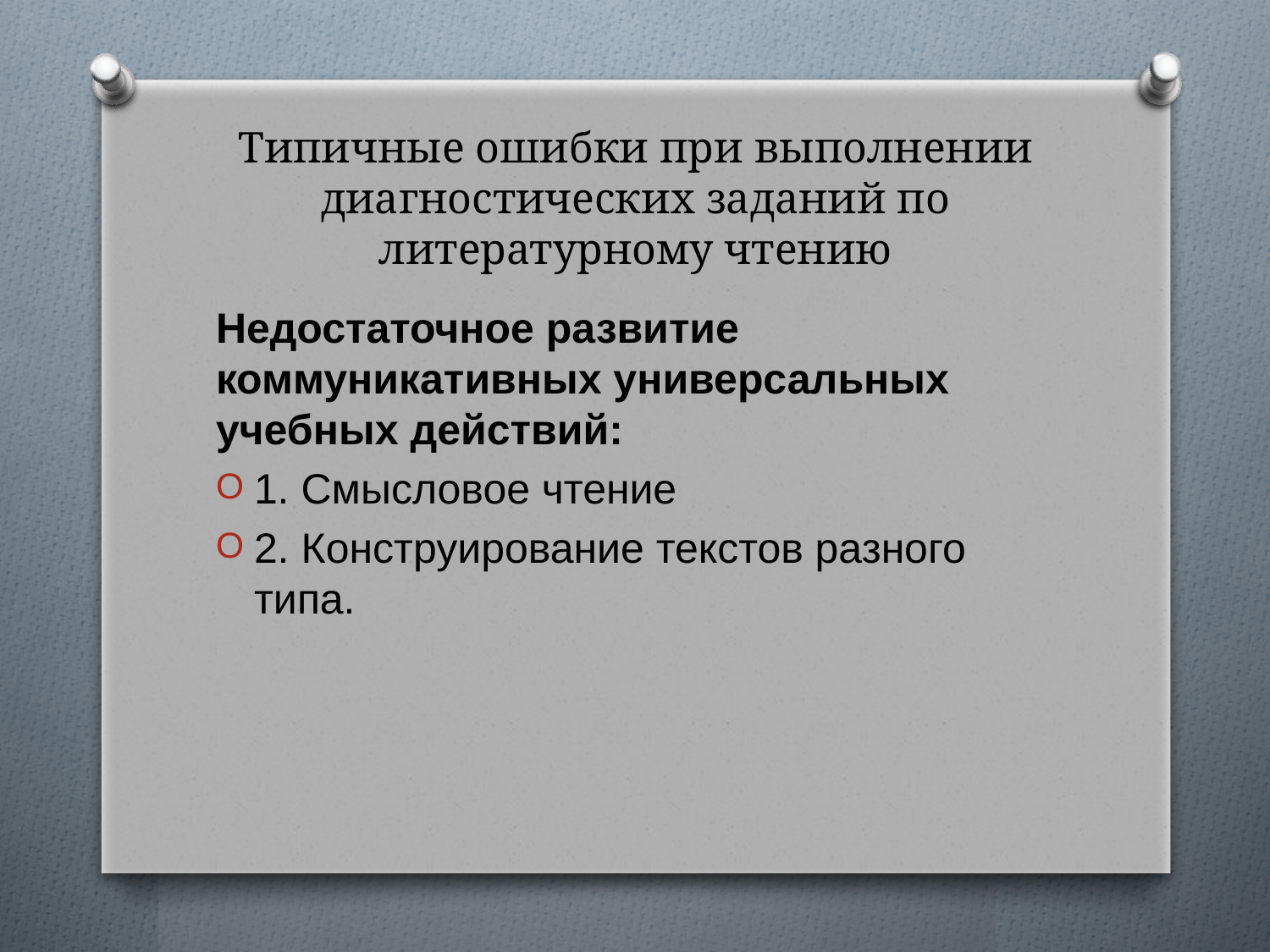

# Типичные ошибки при выполнении диагностических заданий по литературному чтению
Недостаточное развитие коммуникативных универсальных учебных действий:
1. Смысловое чтение
2. Конструирование текстов разного типа.